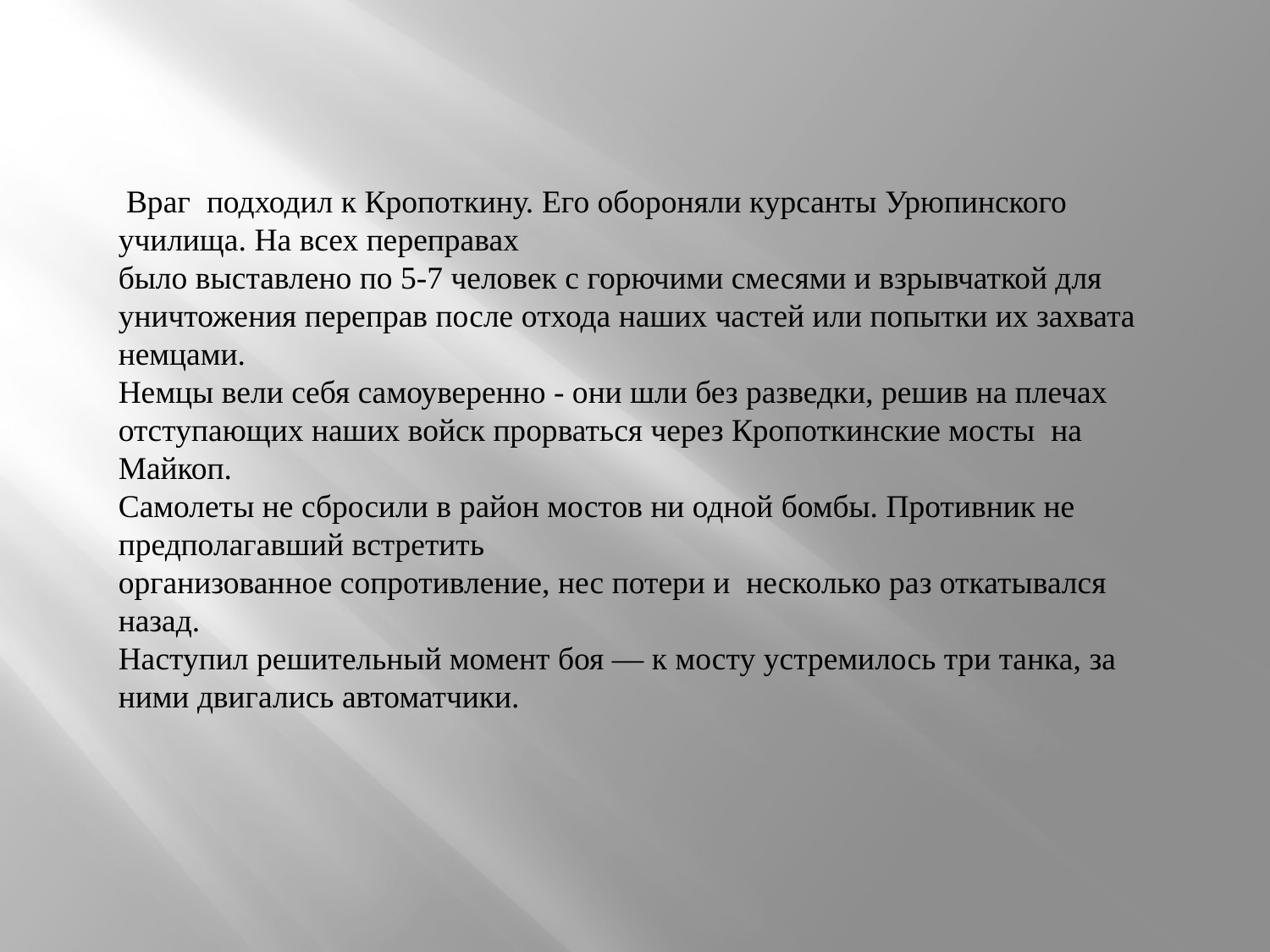

Враг  подходил к Кропоткину. Его обороняли курсанты Урюпинского училища. На всех переправах
было выставлено по 5-7 человек с горючими смесями и взрывчаткой для уничтожения переправ после отхода наших частей или попытки их захвата немцами.
Немцы вели себя самоуверенно - они шли без разведки, решив на плечах отступающих наших войск прорваться через Кропоткинские мосты  на Майкоп.
Самолеты не сбросили в район мостов ни одной бомбы. Противник не предполагавший встретить
организованное сопротивление, нес потери и  несколько раз откатывался назад.
Наступил решительный момент боя — к мосту устремилось три танка, за ними двигались автоматчики.